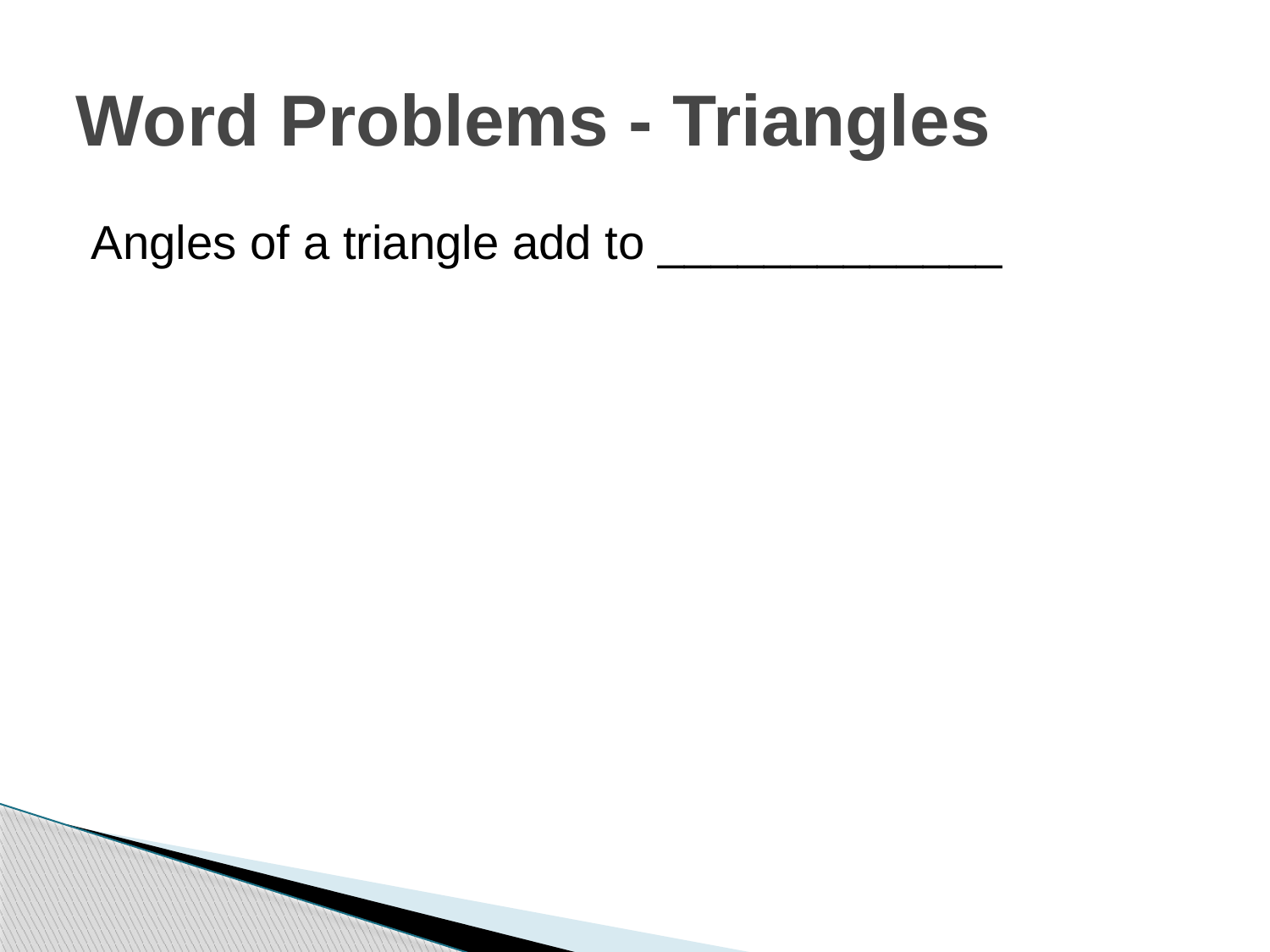

# Word Problems - Triangles
Angles of a triangle add to _____________